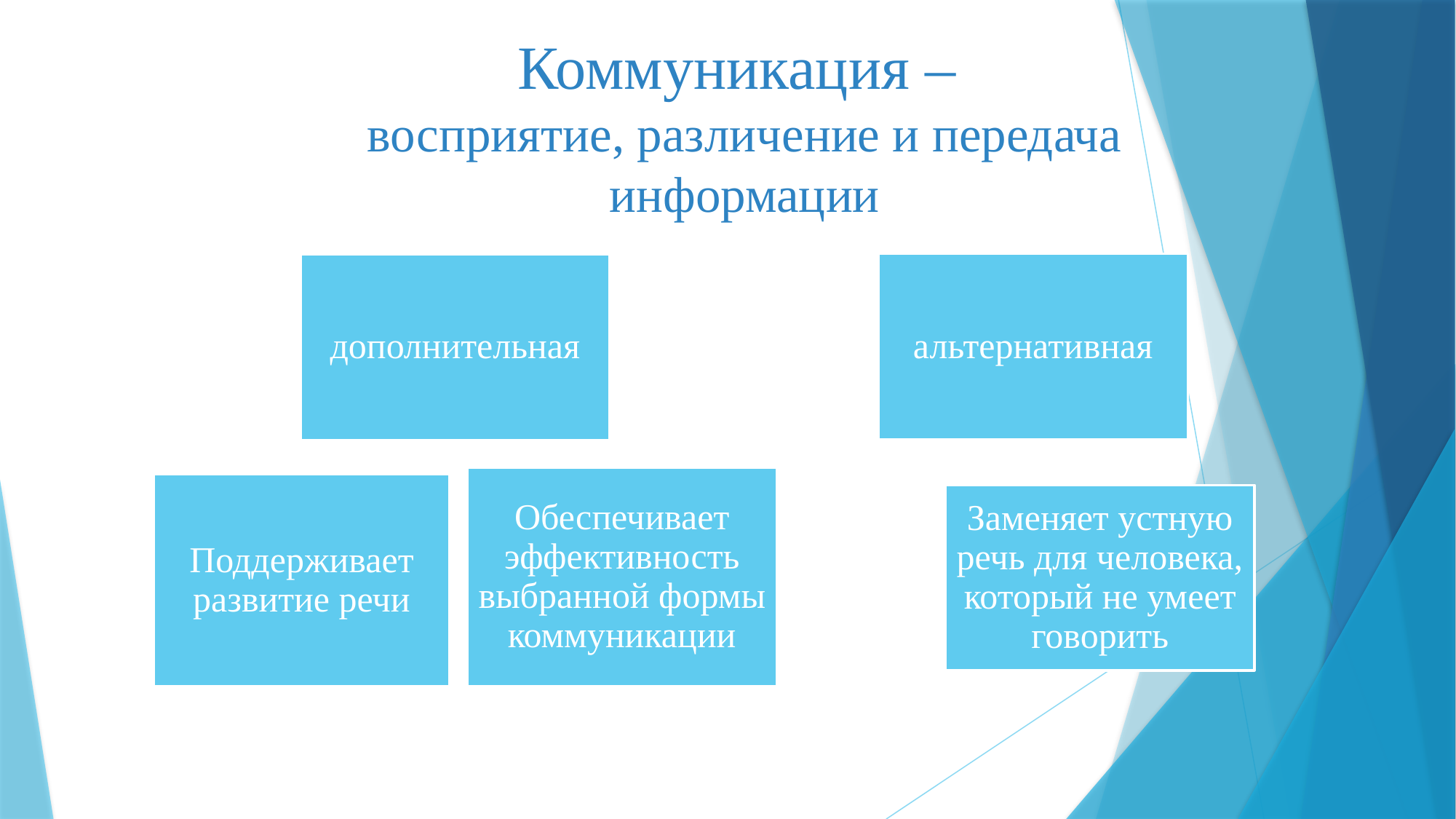

# Коммуникация – восприятие, различение и передача информации
Поддерживает развитие речи
дополнительная
альтернативная
Обеспечивает эффективность выбранной формы коммуникации
Заменяет устную речь для человека, который не умеет говорить